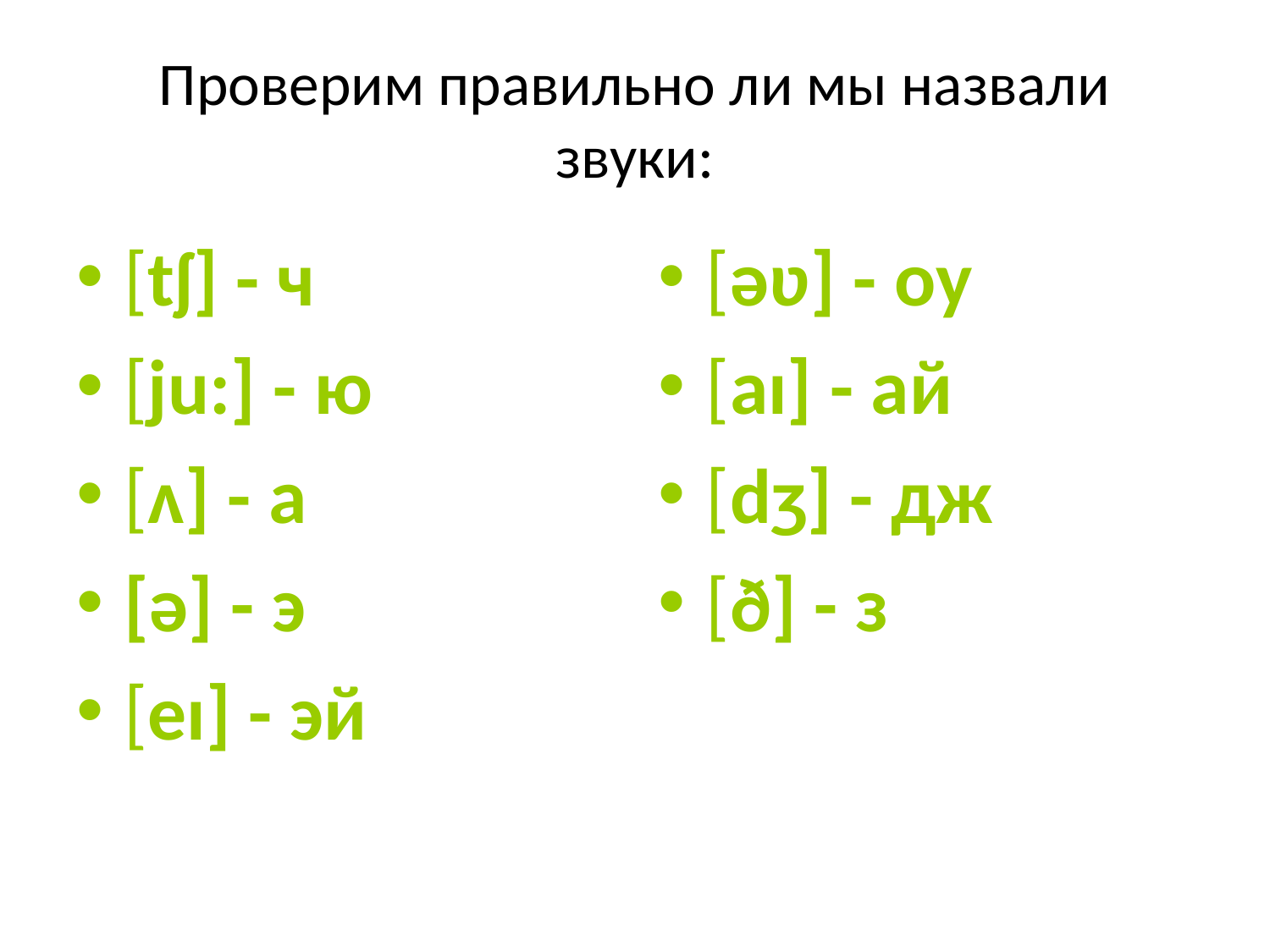

# Проверим правильно ли мы назвали звуки:
[tʃ] - ч
[ju:] - ю
[ʌ] - а
[ə] - э
[eı] - эй

[əʋ] - оу
[aı] - ай
[dʒ] - дж
[ð] - з